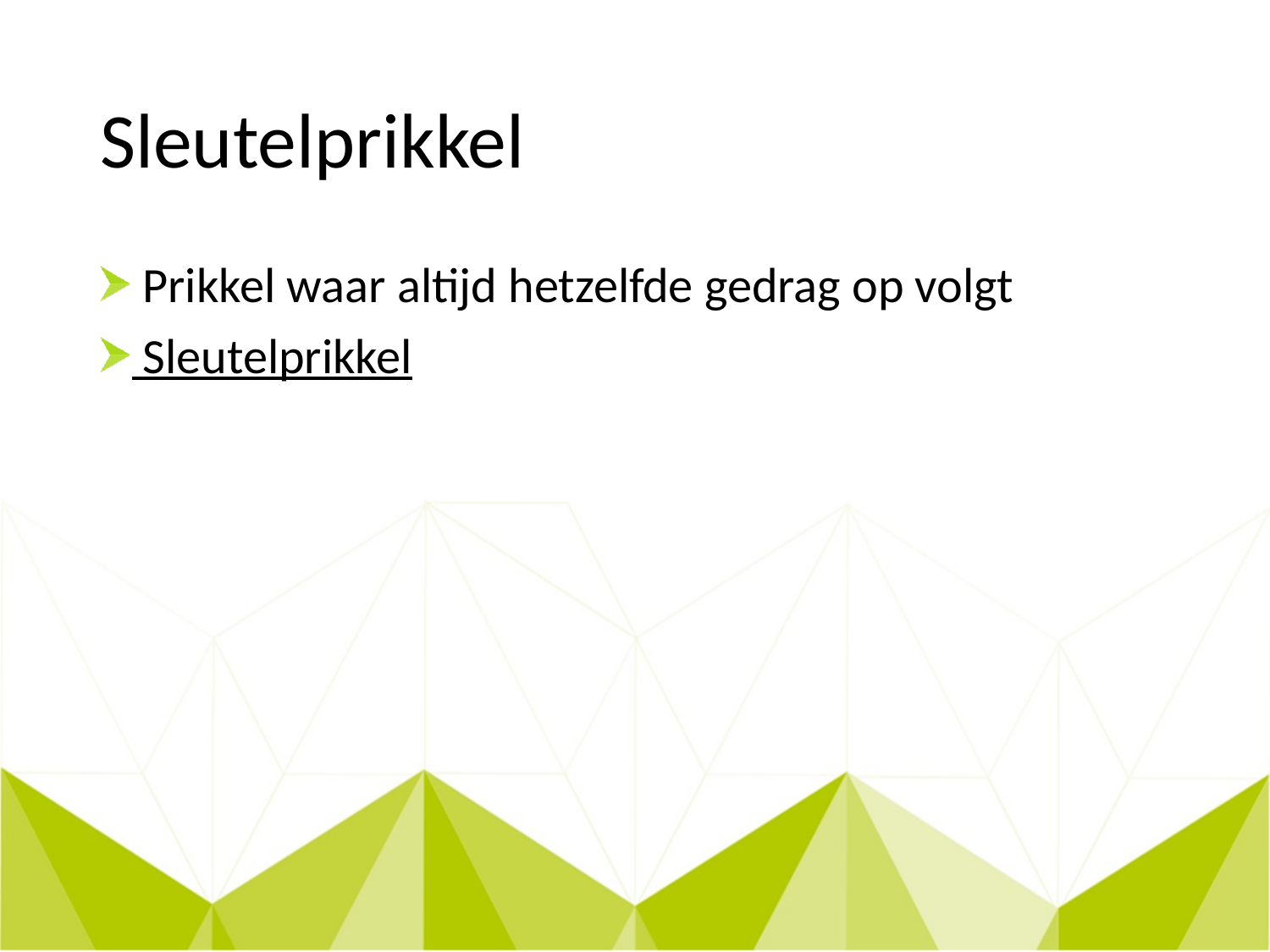

# Sleutelprikkel
 Prikkel waar altijd hetzelfde gedrag op volgt
 Sleutelprikkel